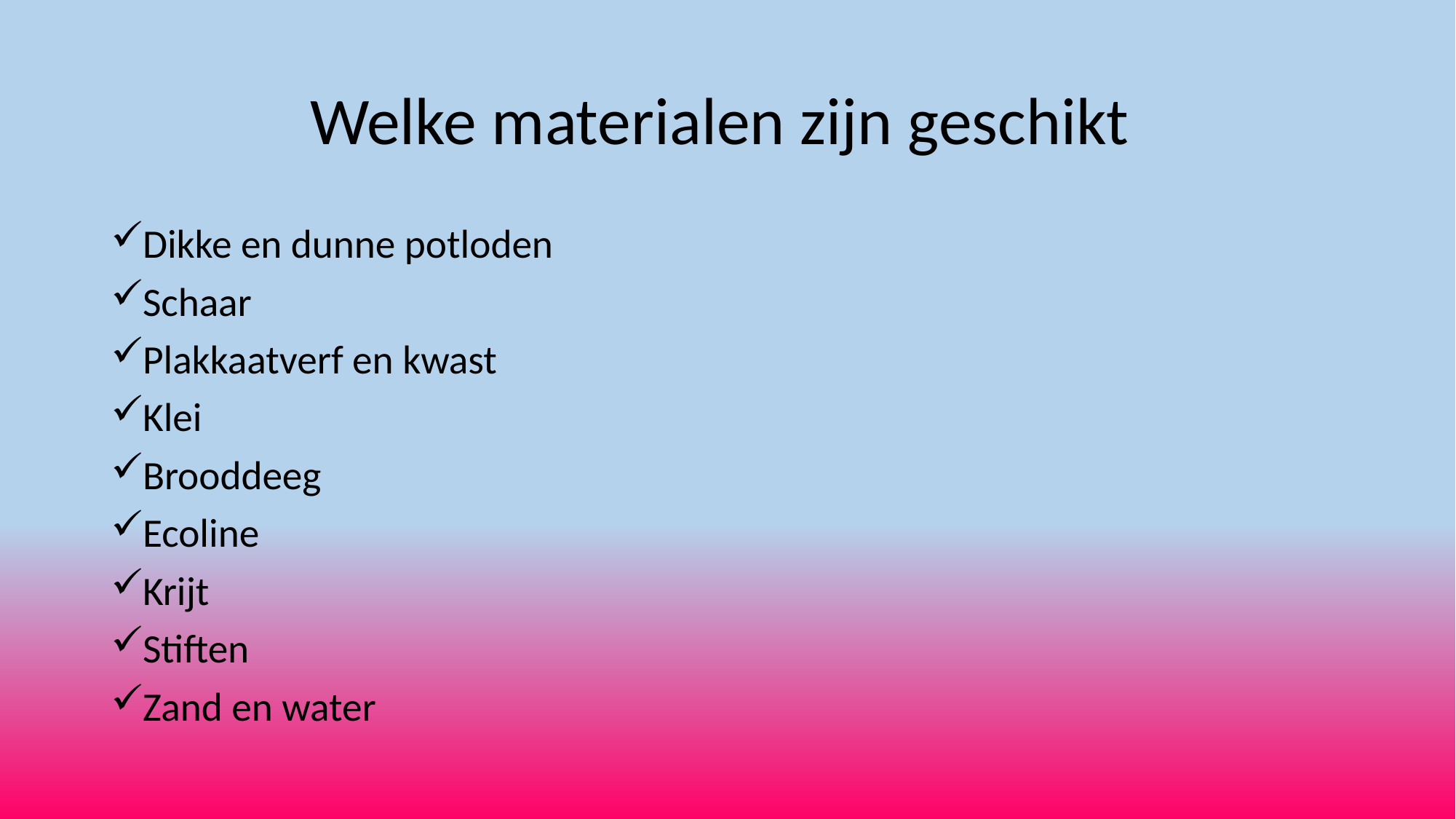

# Welke materialen zijn geschikt
Dikke en dunne potloden
Schaar
Plakkaatverf en kwast
Klei
Brooddeeg
Ecoline
Krijt
Stiften
Zand en water